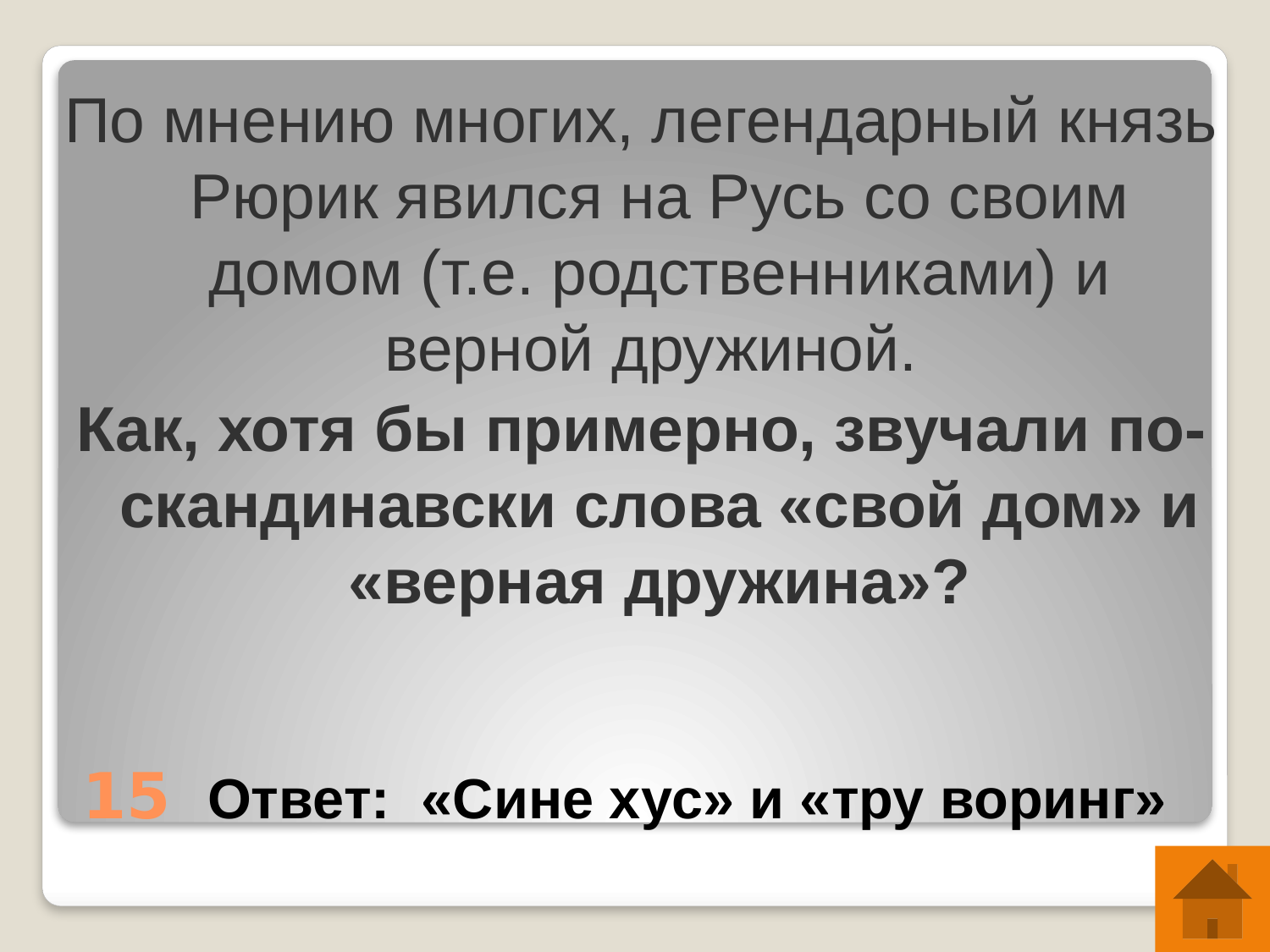

По мнению многих, легендарный князь Рюрик явился на Русь со своим домом (т.е. родственниками) и верной дружиной.
Как, хотя бы примерно, звучали по-скандинавски слова «свой дом» и «верная дружина»?
# 15
Ответ:  «Сине хус» и «тру воринг»